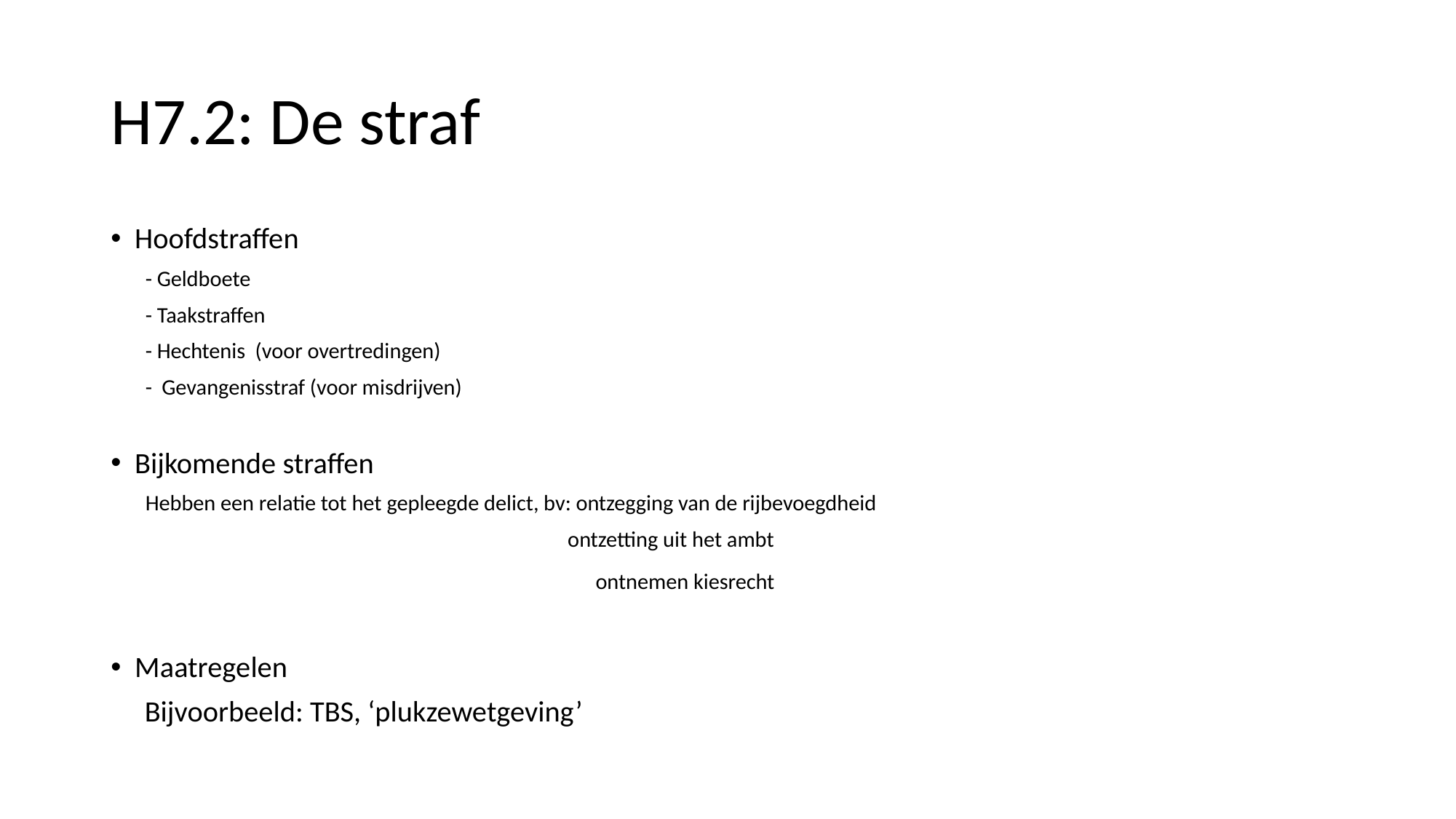

# H7.2: De straf
Hoofdstraffen
       - Geldboete
       - Taakstraffen
       - Hechtenis  (voor overtredingen)
       -  Gevangenisstraf (voor misdrijven)

Bijkomende straffen
       Hebben een relatie tot het gepleegde delict, bv: ontzegging van de rijbevoegdheid
                                                                                             ontzetting uit het ambt
                                                                        ontnemen kiesrecht

Maatregelen
     Bijvoorbeeld: TBS, ‘plukzewetgeving’